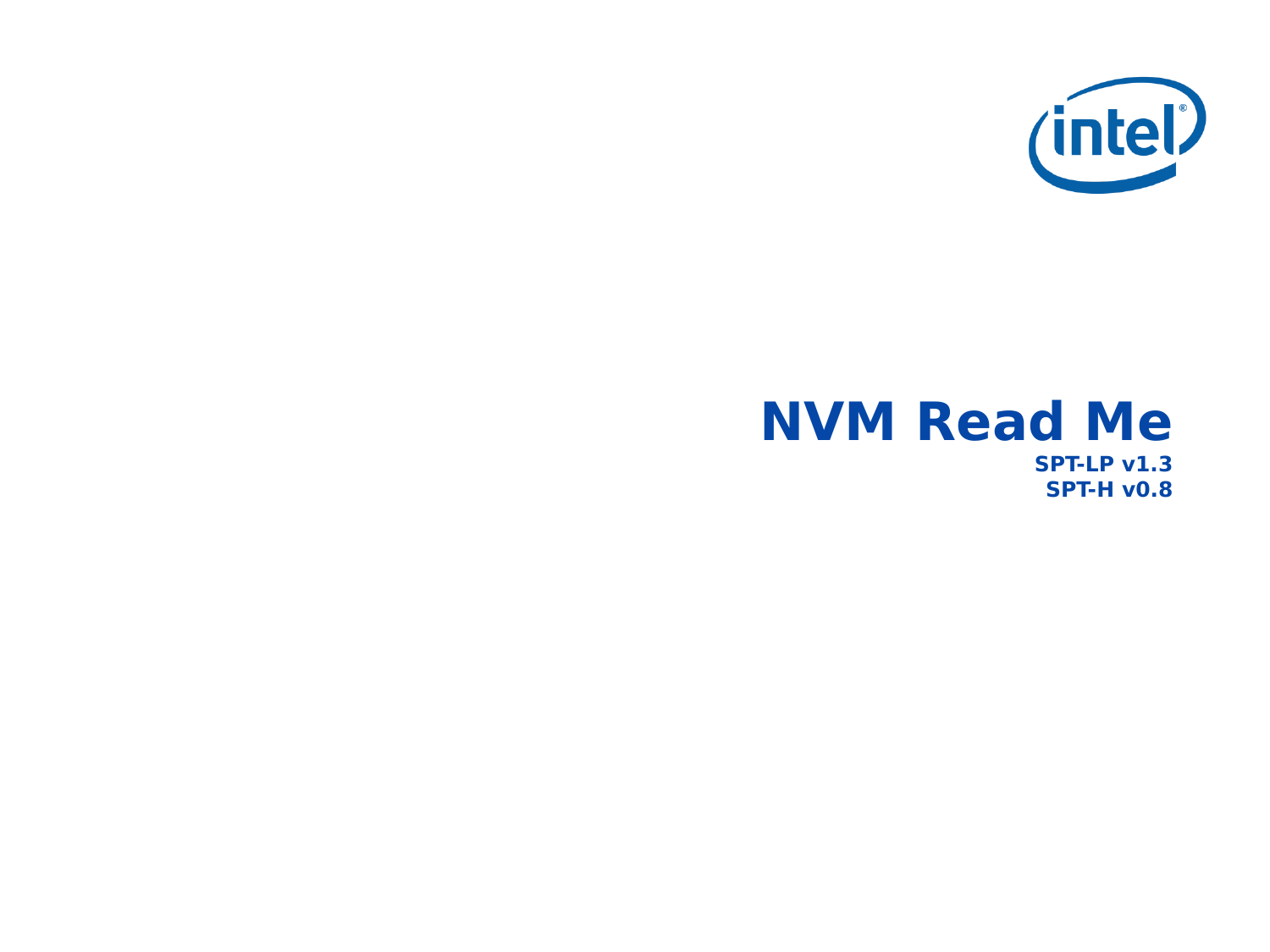

# NVM Read Me SPT-LP v1.3 SPT-H v0.8